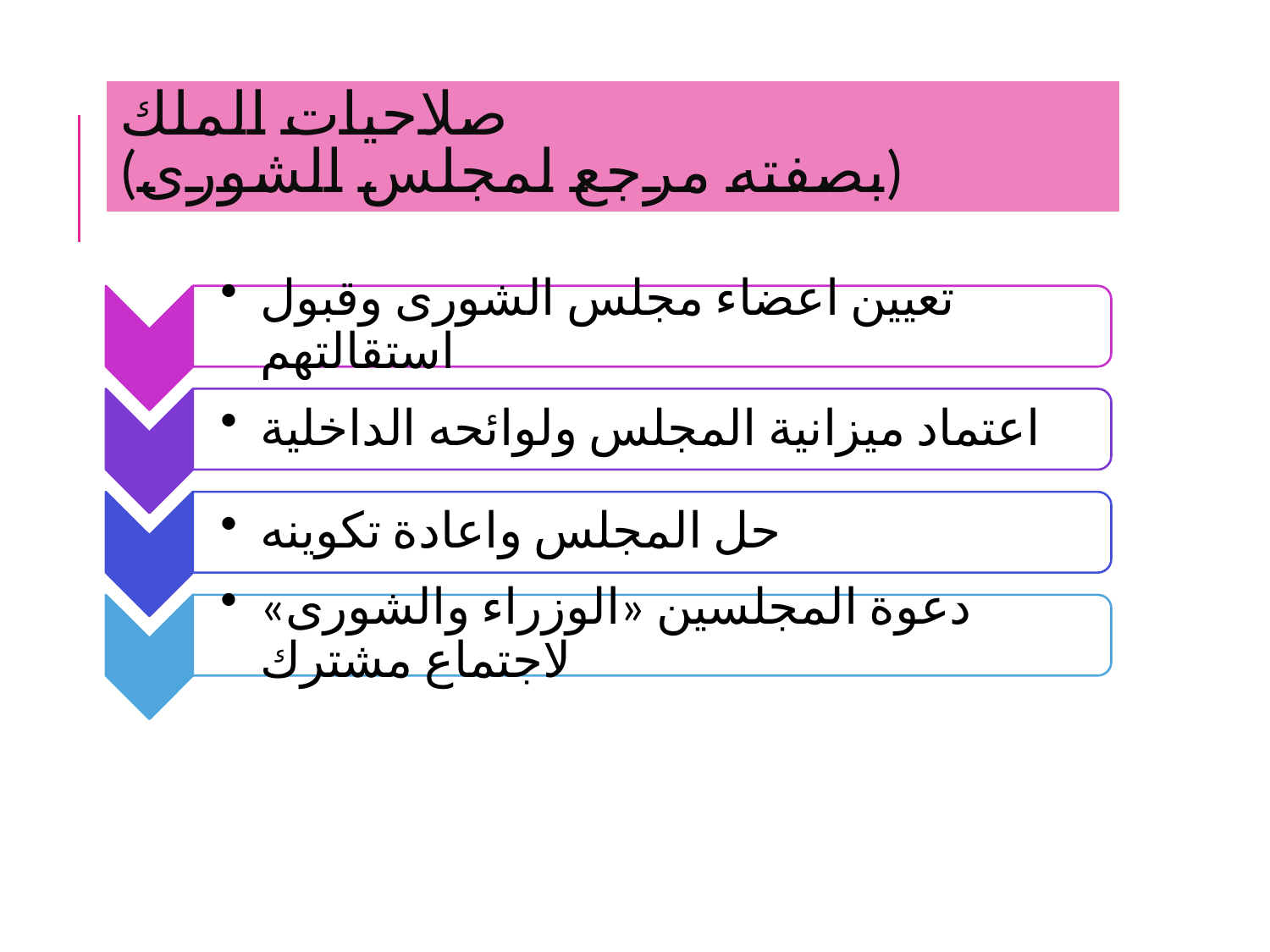

# صلاحيات الملك (بصفته مرجع لمجلس الشورى)

تعيين اعضاء مجلس الشورى وقبول استقالتهم

اعتماد ميزانية المجلس ولوائحه الداخلية

حل المجلس واعادة تكوينه

دعوة المجلسين «الوزراء والشورى» لاجتماع مشترك